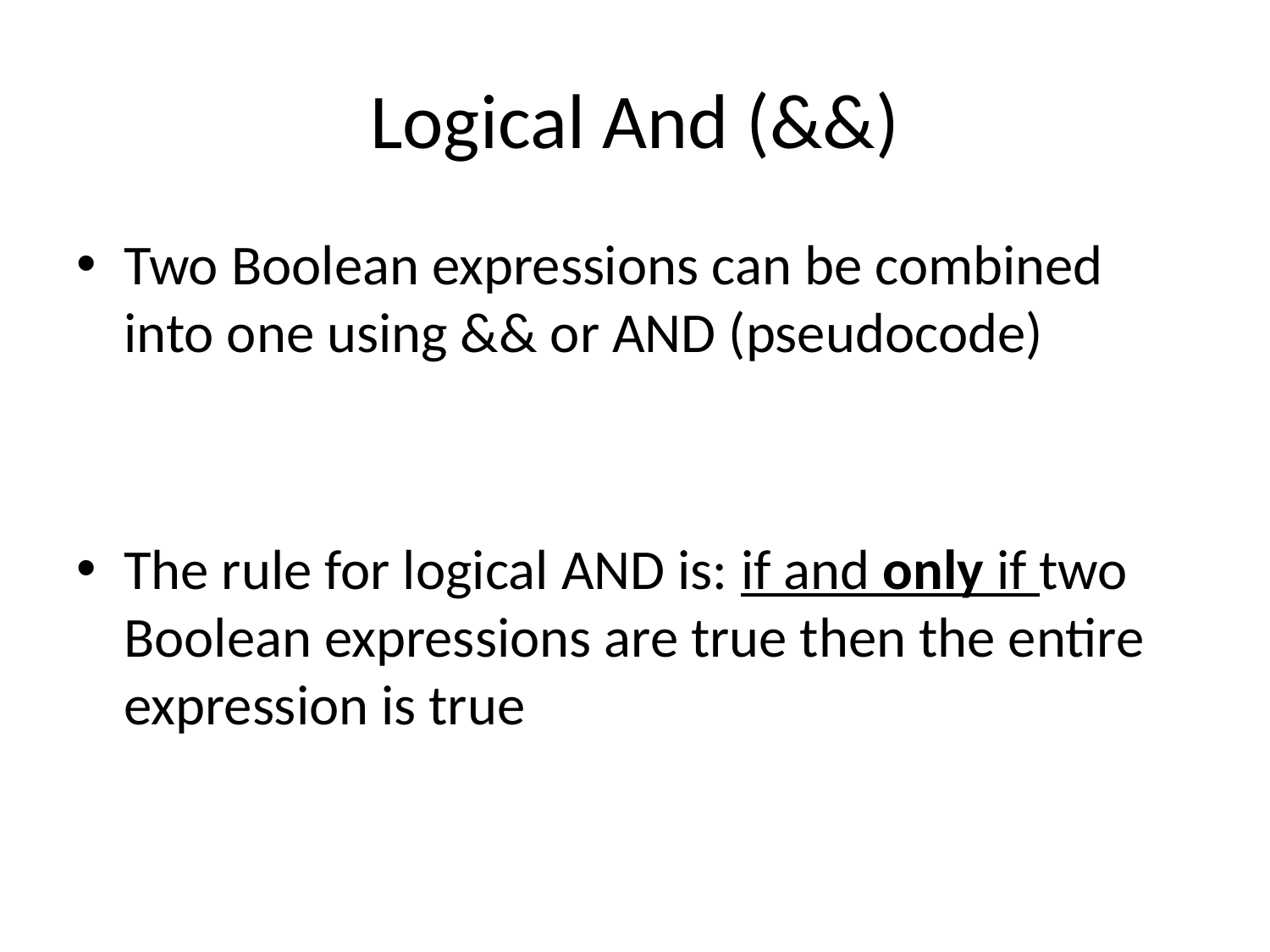

# Logical And (&&)
Two Boolean expressions can be combined into one using && or AND (pseudocode)

The rule for logical AND is: if and only if two Boolean expressions are true then the entire expression is true